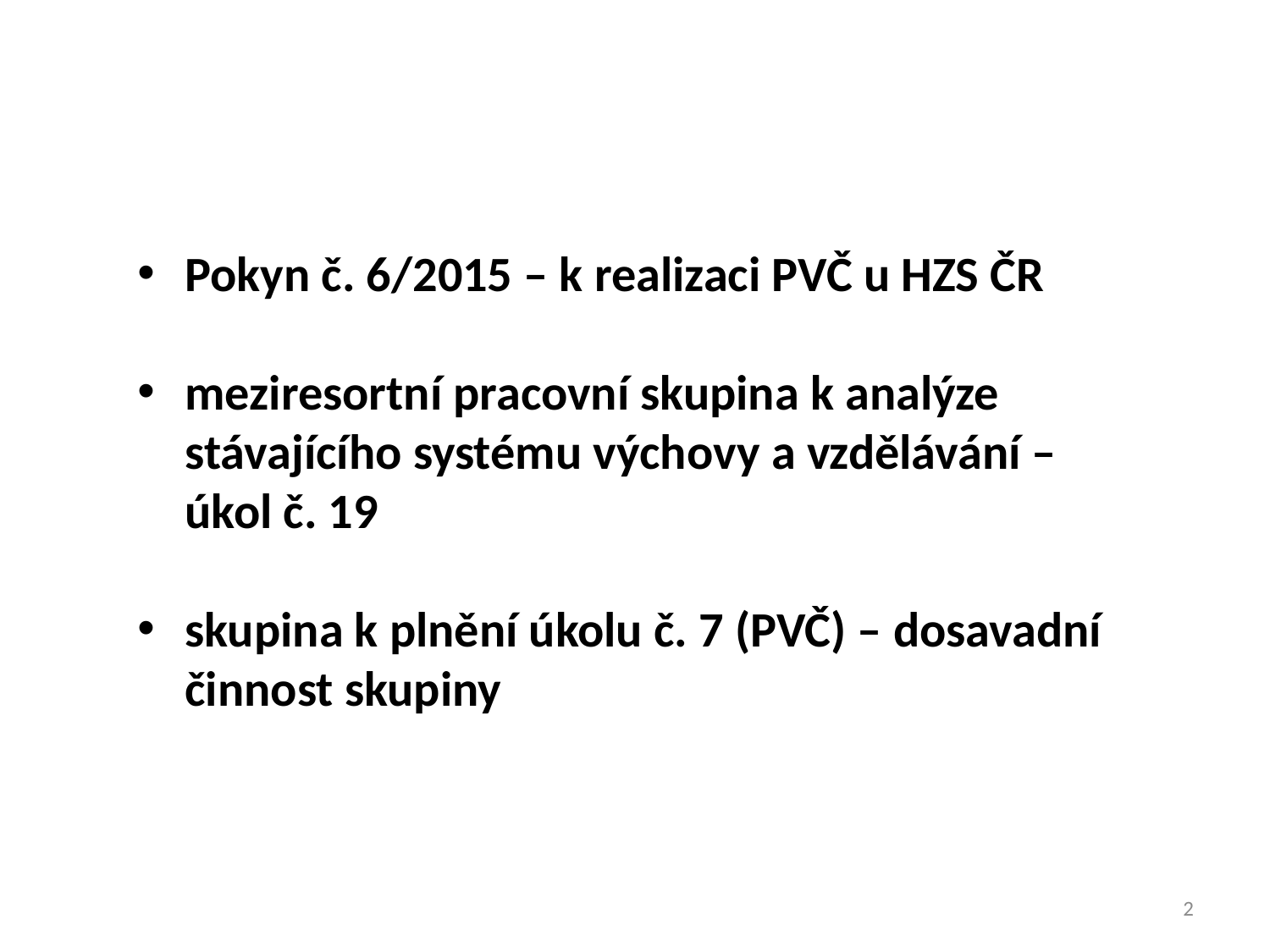

Pokyn č. 6/2015 – k realizaci PVČ u HZS ČR

meziresortní pracovní skupina k analýze stávajícího systému výchovy a vzdělávání – úkol č. 19

skupina k plnění úkolu č. 7 (PVČ) – dosavadní činnost skupiny
2